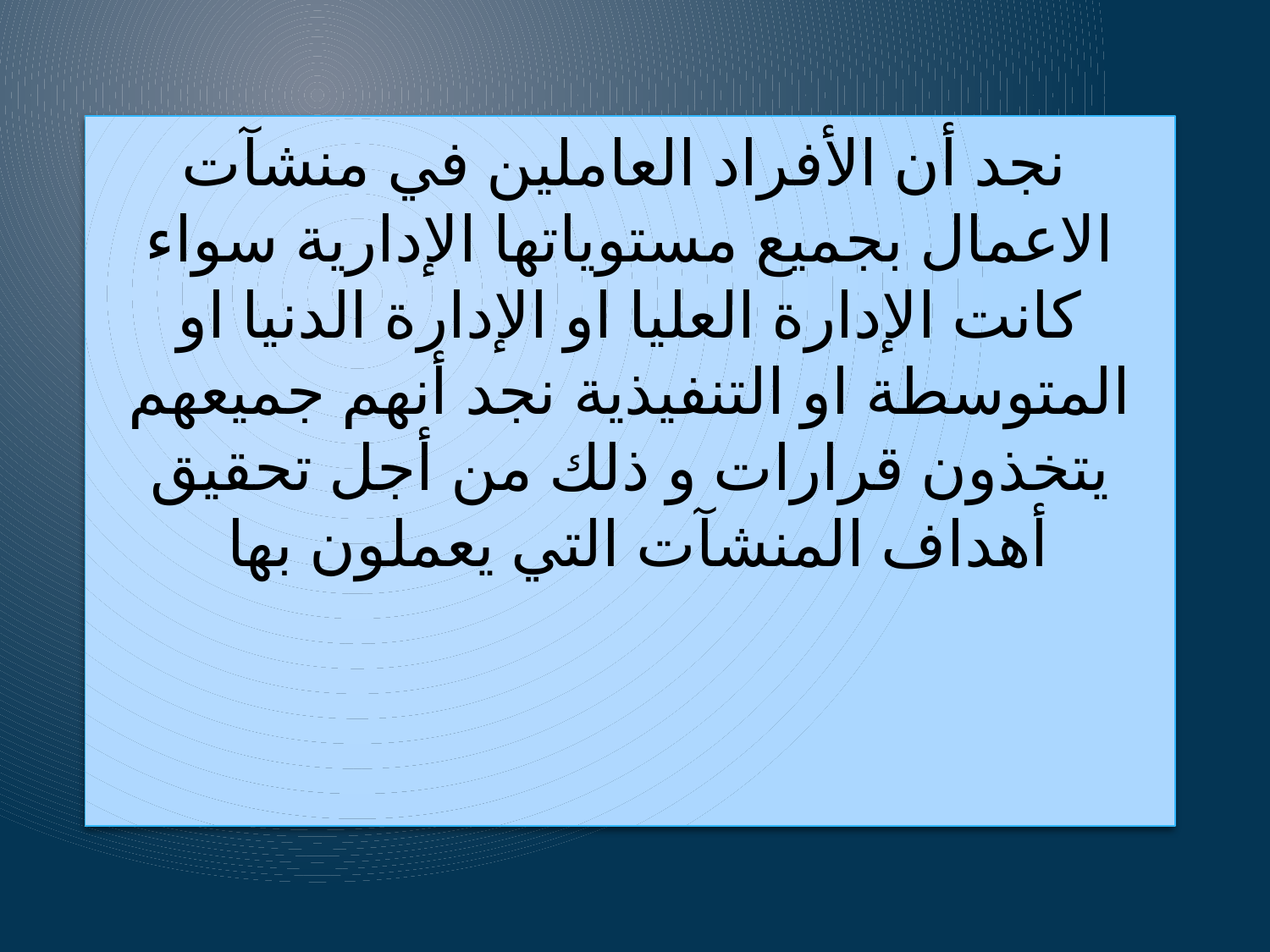

# نجد أن الأفراد العاملين في منشآت الاعمال بجميع مستوياتها الإدارية سواء كانت الإدارة العليا او الإدارة الدنيا او المتوسطة او التنفيذية نجد أنهم جميعهم يتخذون قرارات و ذلك من أجل تحقيق أهداف المنشآت التي يعملون بها